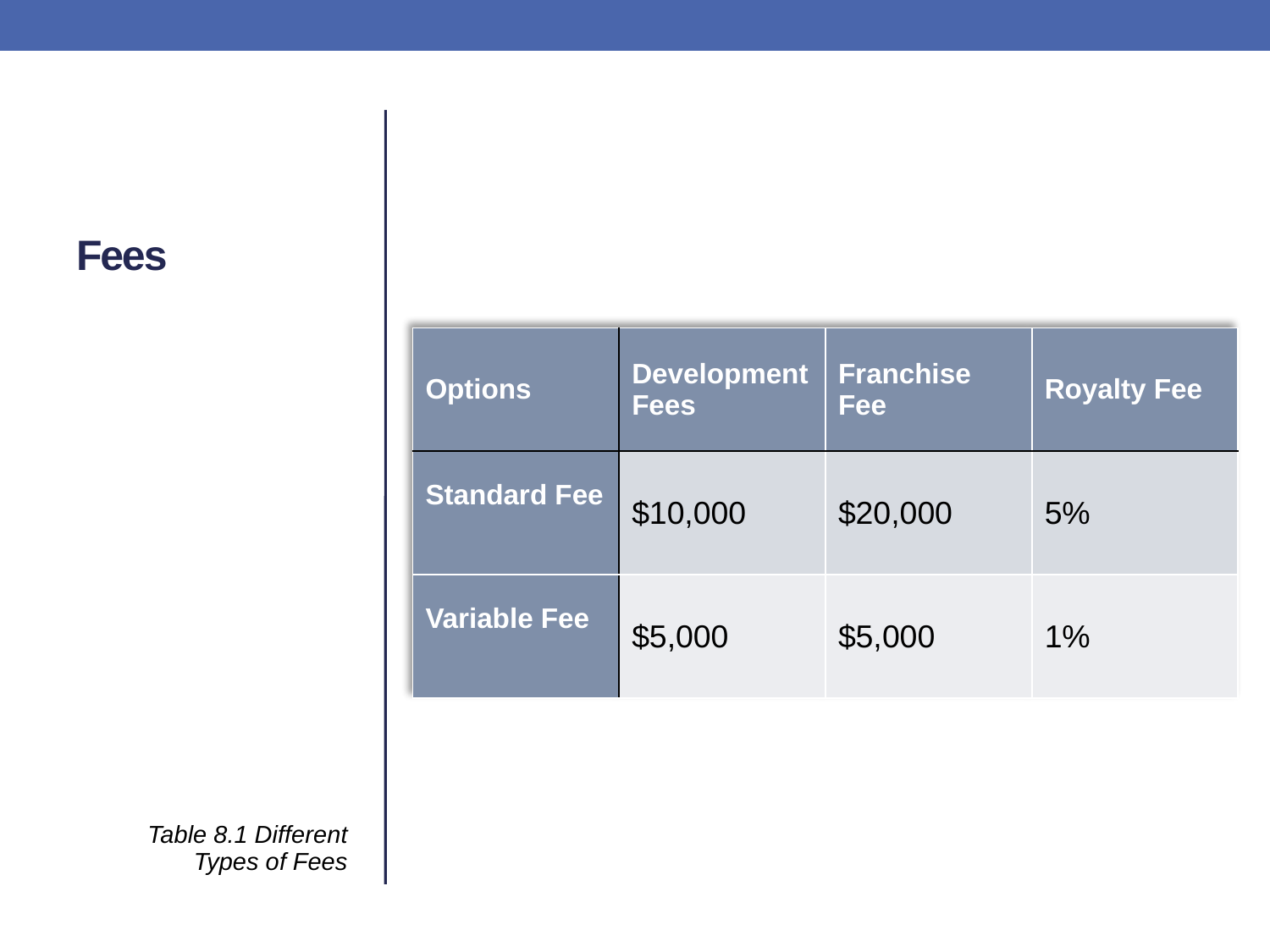

# Fees

Table 8.1 Different Types of Fees

| Options | Development Fees | Franchise Fee | Royalty Fee |
| --- | --- | --- | --- |
| Standard Fee | $10,000 | $20,000 | 5% |
| Variable Fee | $5,000 | $5,000 | 1% |